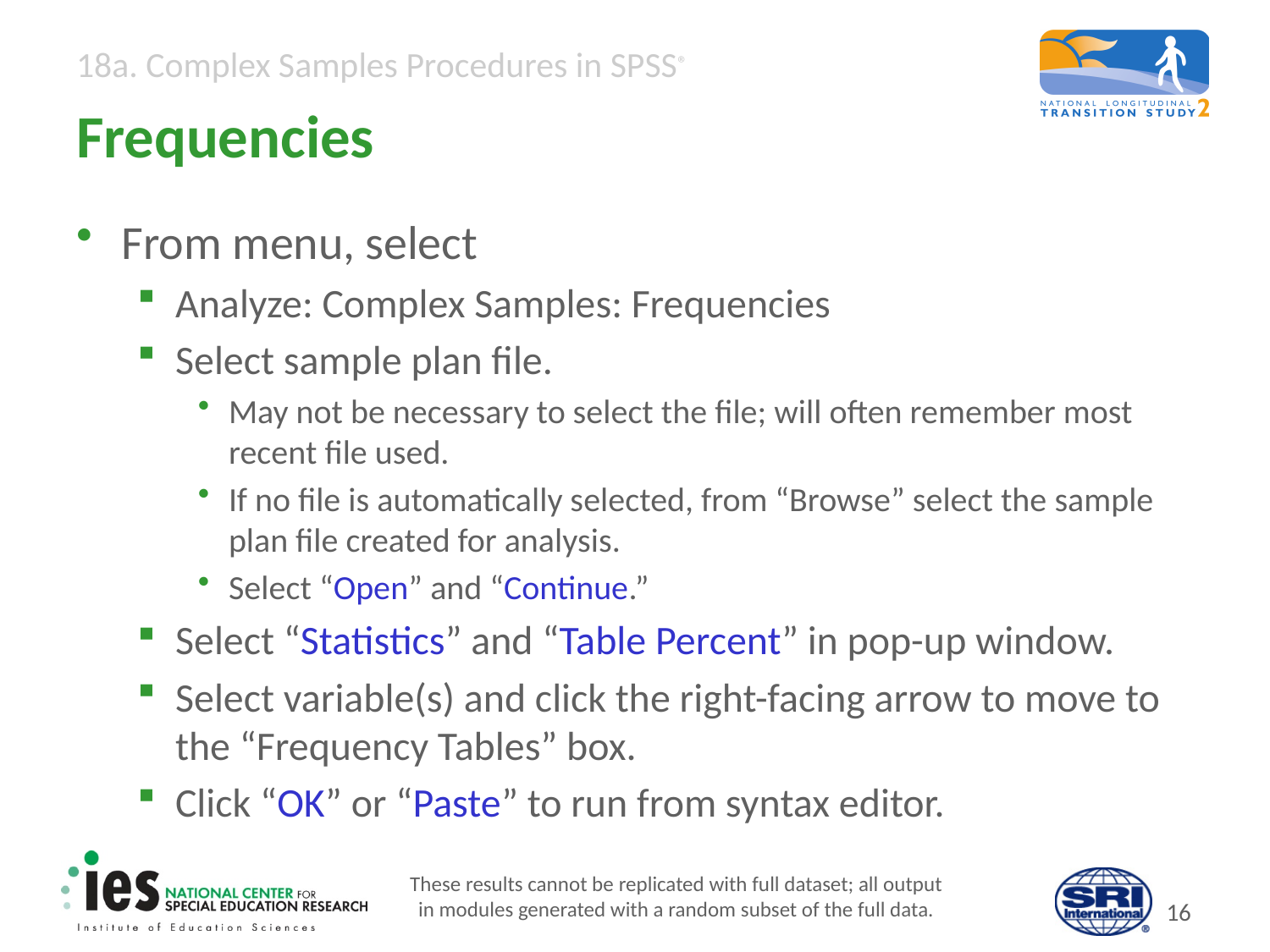

# Frequencies
From menu, select
Analyze: Complex Samples: Frequencies
Select sample plan file.
May not be necessary to select the file; will often remember most recent file used.
If no file is automatically selected, from “Browse” select the sample plan file created for analysis.
Select “Open” and “Continue.”
Select “Statistics” and “Table Percent” in pop-up window.
Select variable(s) and click the right-facing arrow to move to the “Frequency Tables” box.
Click “OK” or “Paste” to run from syntax editor.
These results cannot be replicated with full dataset; all output
in modules generated with a random subset of the full data.
16